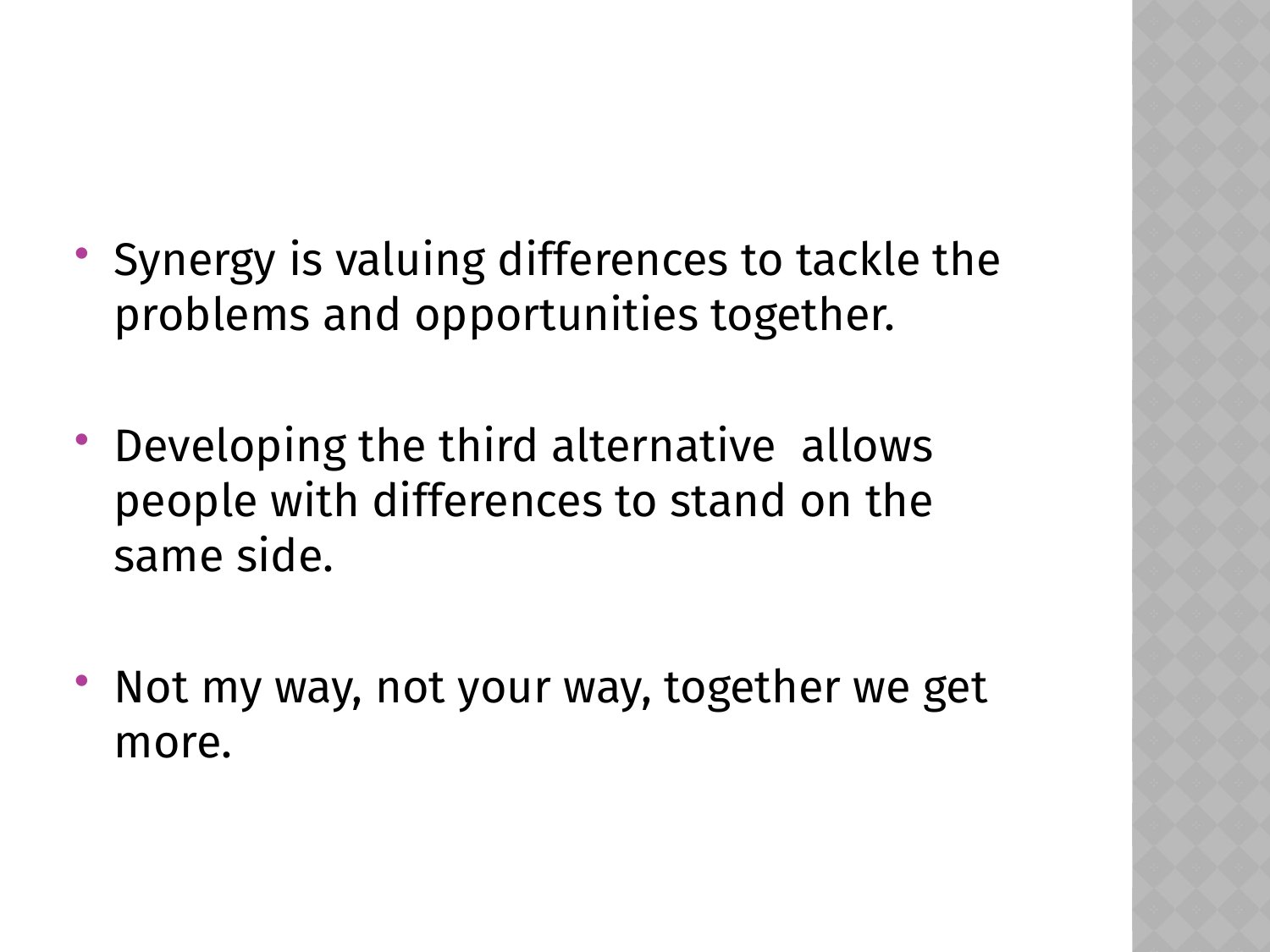

#
Synergy is valuing differences to tackle the problems and opportunities together.

Developing the third alternative  allows people with differences to stand on the same side.

Not my way, not your way, together we get more.